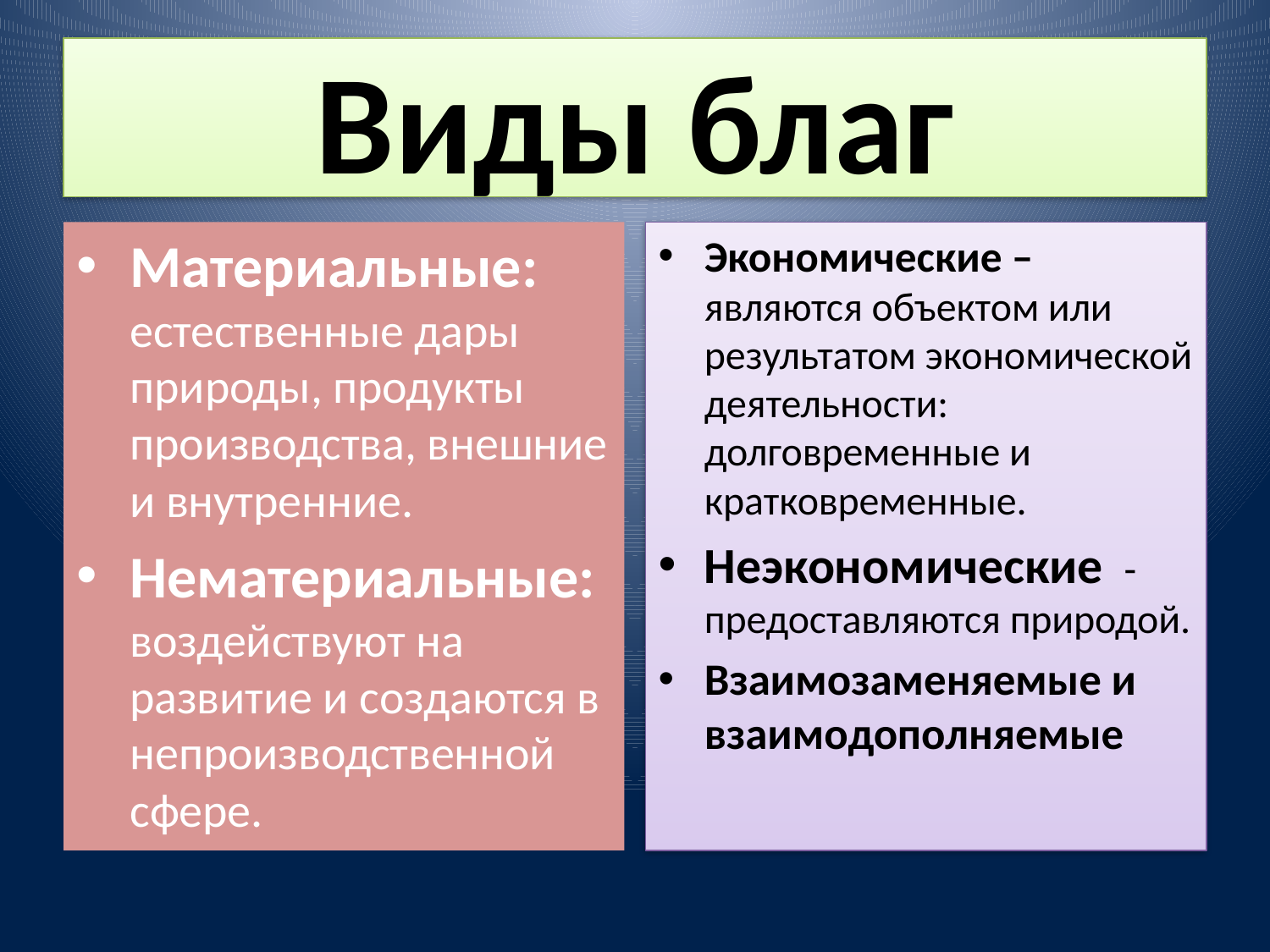

# Виды благ
Материальные: естественные дары природы, продукты производства, внешние и внутренние.
Нематериальные: воздействуют на развитие и создаются в непроизводственной сфере.
Экономические – являются объектом или результатом экономической деятельности: долговременные и кратковременные.
Неэкономические  - предоставляются природой.
Взаимозаменяемые и взаимодополняемые